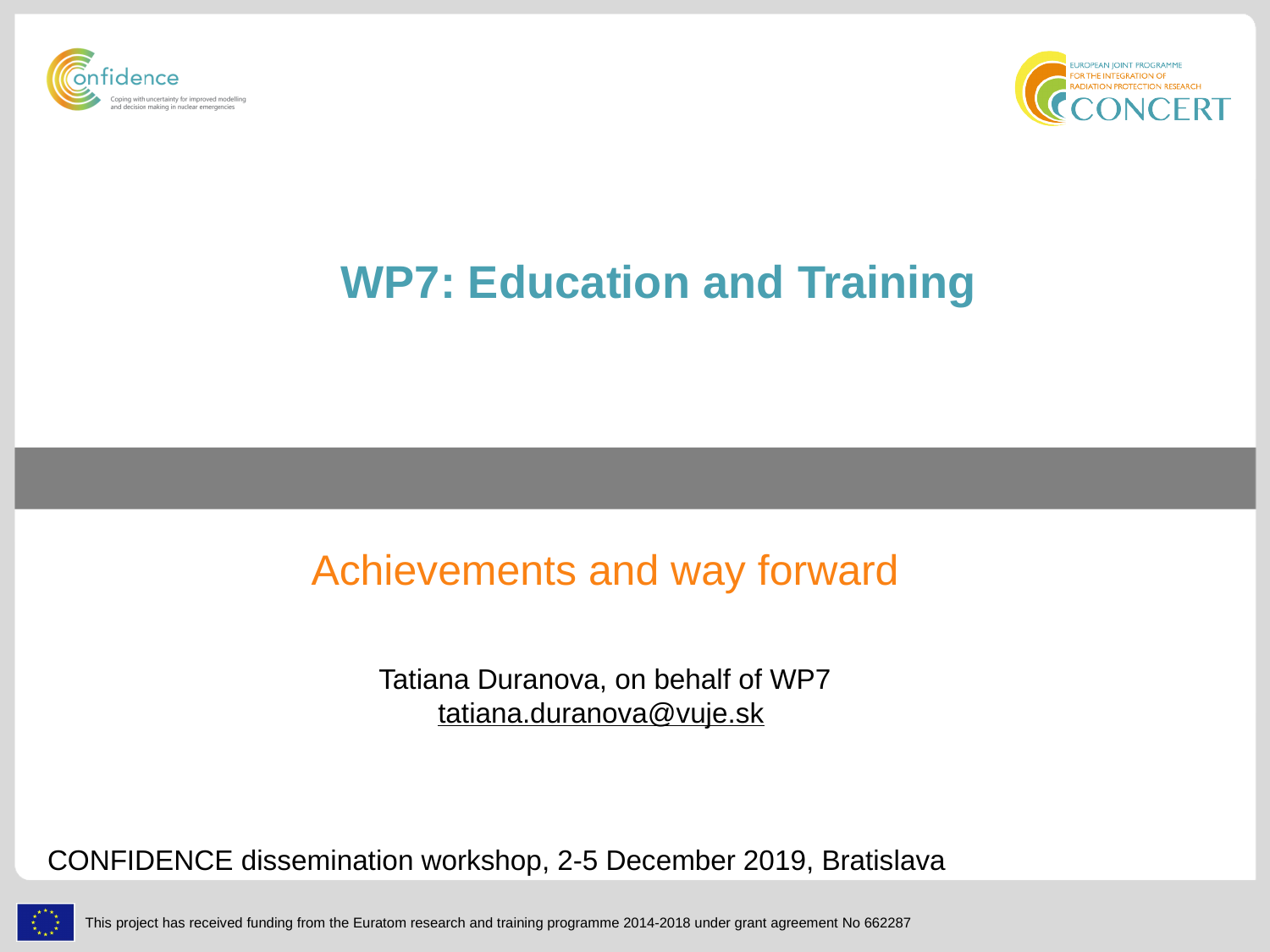

WP7: Education and Training

Achievements and way forward

Tatiana Duranova, on behalf of WP7
tatiana.duranova@vuje.sk

CONFIDENCE dissemination workshop, 2-5 December 2019, Bratislava